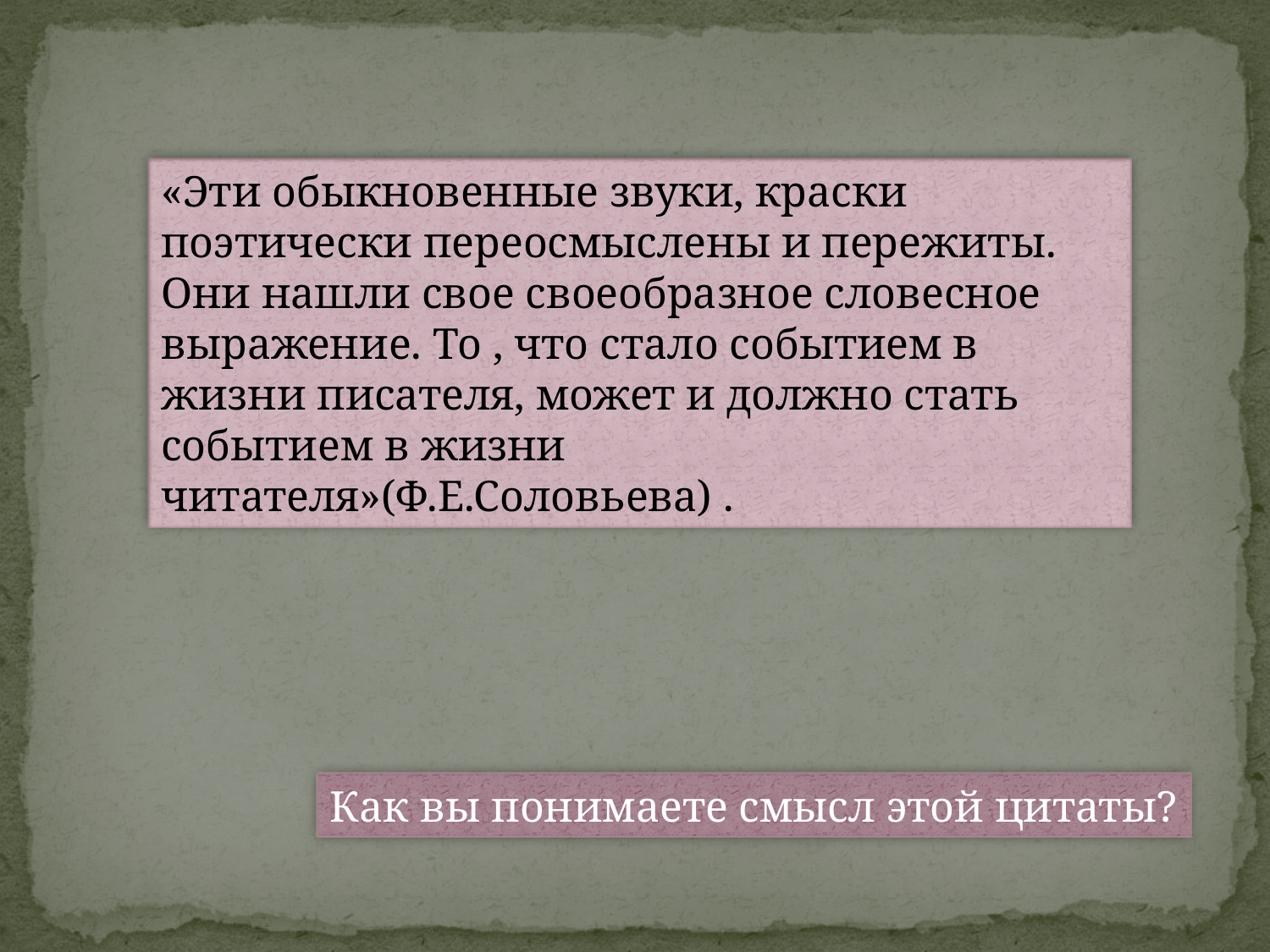

«Эти обыкновенные звуки, краски поэтически переосмыслены и пережиты. Они нашли свое своеобразное словесное выражение. То , что стало событием в жизни писателя, может и должно стать событием в жизни читателя»(Ф.Е.Соловьева) .
Как вы понимаете смысл этой цитаты?